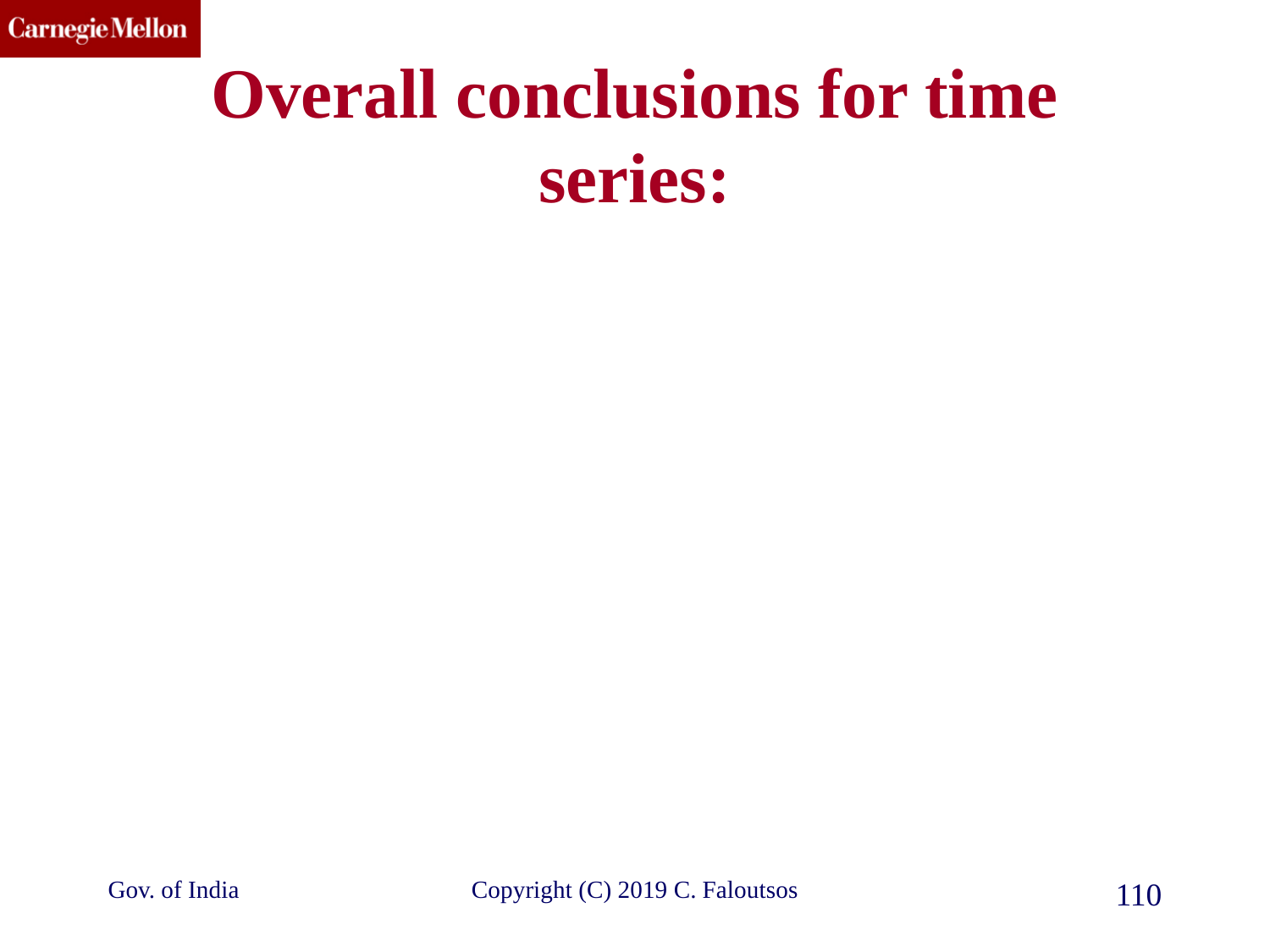

# Overall conclusions for time series:

Gov. of India
Copyright (C) 2019 C. Faloutsos
110